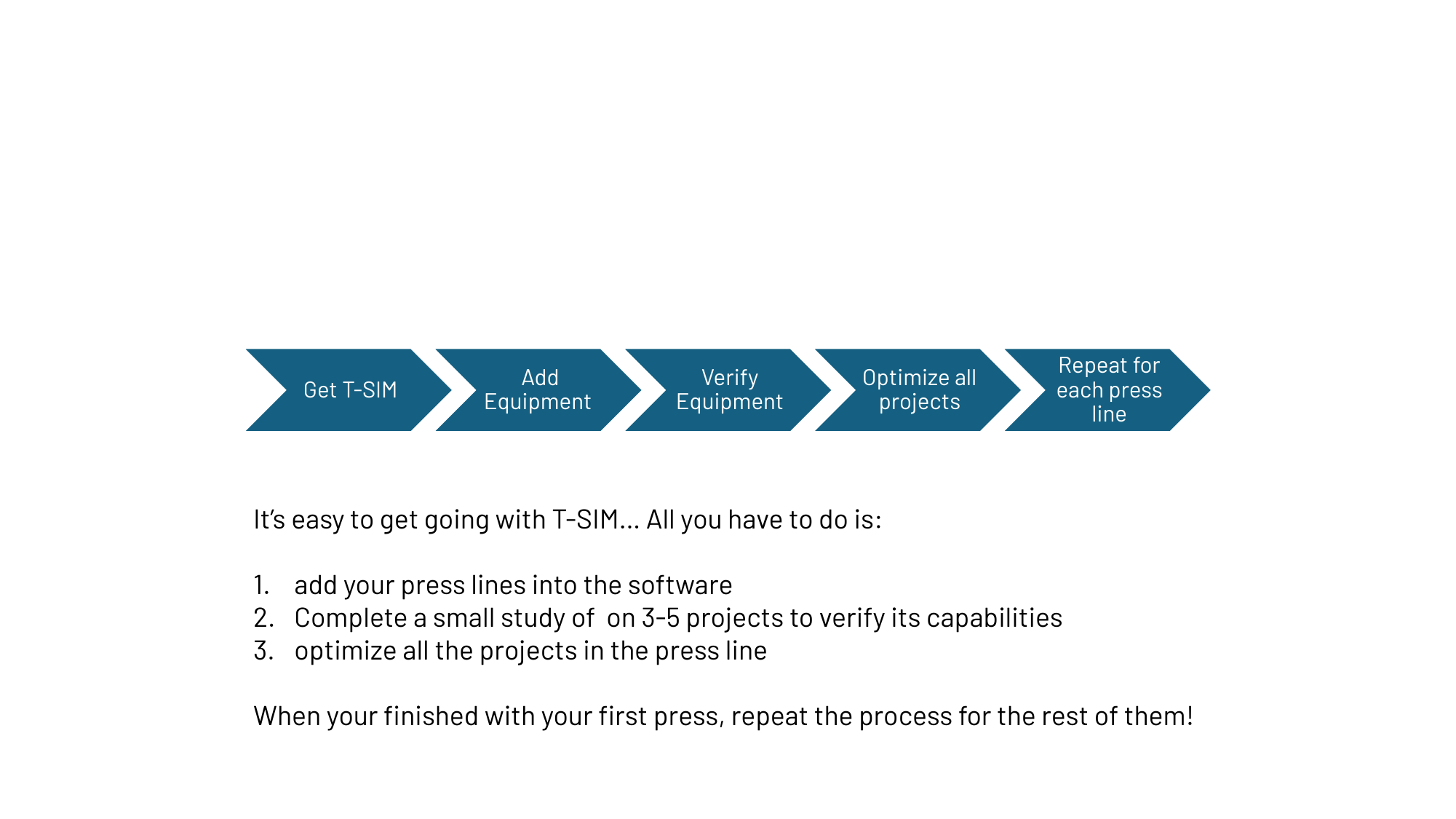

Get T-SIM
Add Equipment
Verify Equipment
Optimize all projects
Repeat for each press line
It’s easy to get going with T-SIM… All you have to do is:

add your press lines into the software
Complete a small study of  on 3-5 projects to verify its capabilities
optimize all the projects in the press line

When your finished with your first press, repeat the process for the rest of them!